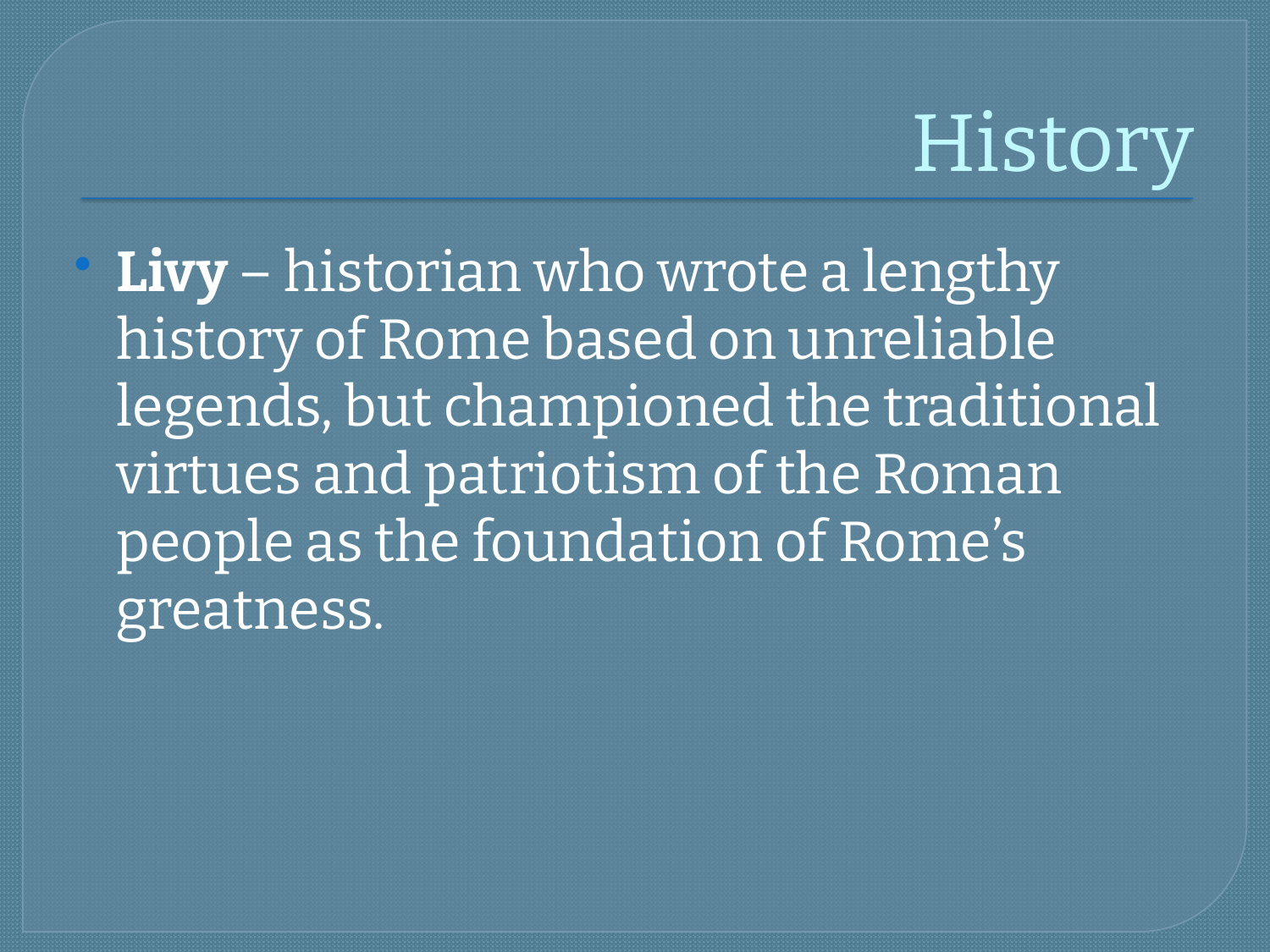

# History
Livy – historian who wrote a lengthy history of Rome based on unreliable legends, but championed the traditional virtues and patriotism of the Roman people as the foundation of Rome’s greatness.